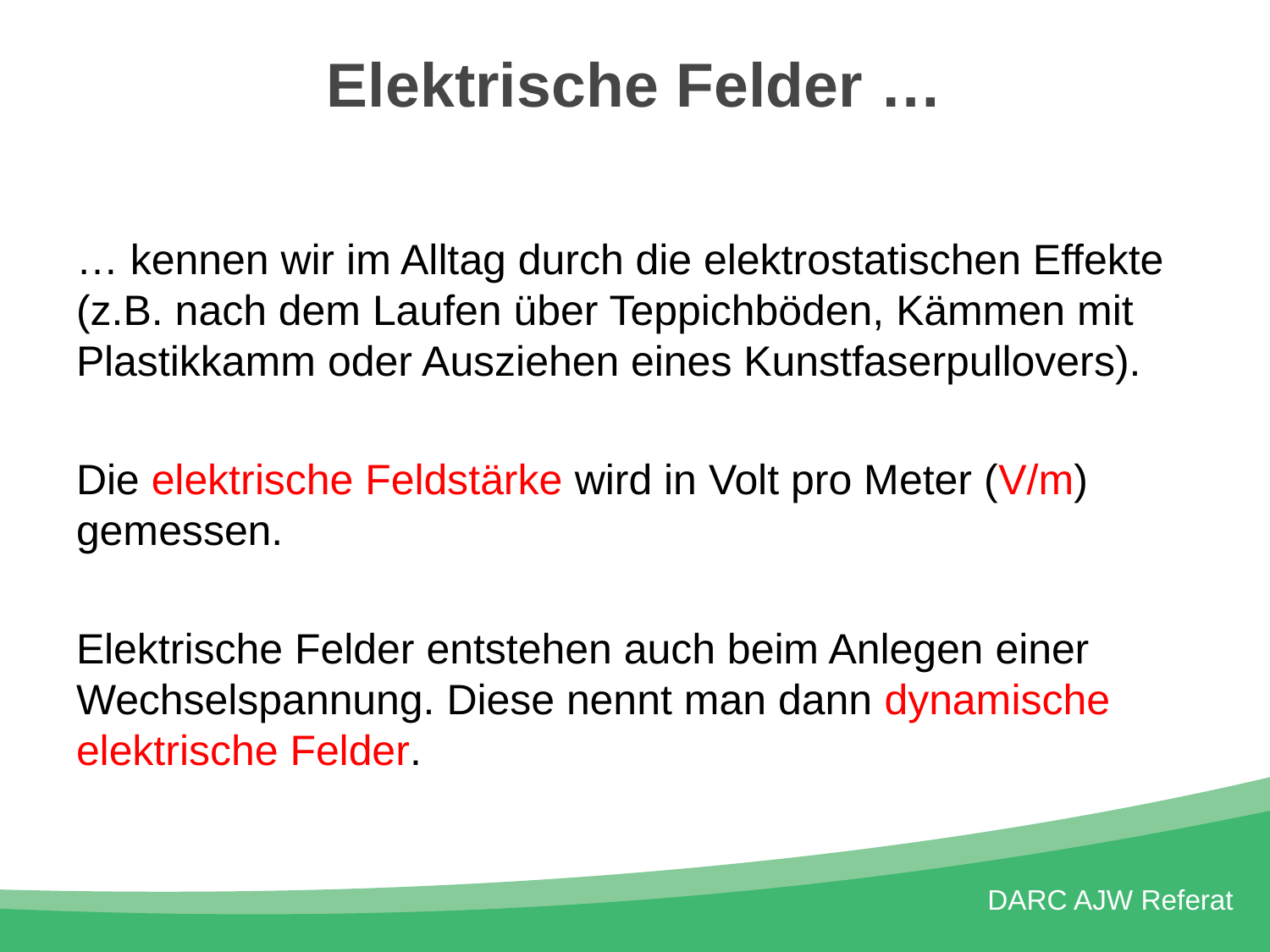

# Elektrische Felder …

… kennen wir im Alltag durch die elektrostatischen Effekte (z.B. nach dem Laufen über Teppichböden, Kämmen mit Plastikkamm oder Ausziehen eines Kunstfaserpullovers).

Die elektrische Feldstärke wird in Volt pro Meter (V/m) gemessen.

Elektrische Felder entstehen auch beim Anlegen einer Wechselspannung. Diese nennt man dann dynamische elektrische Felder.